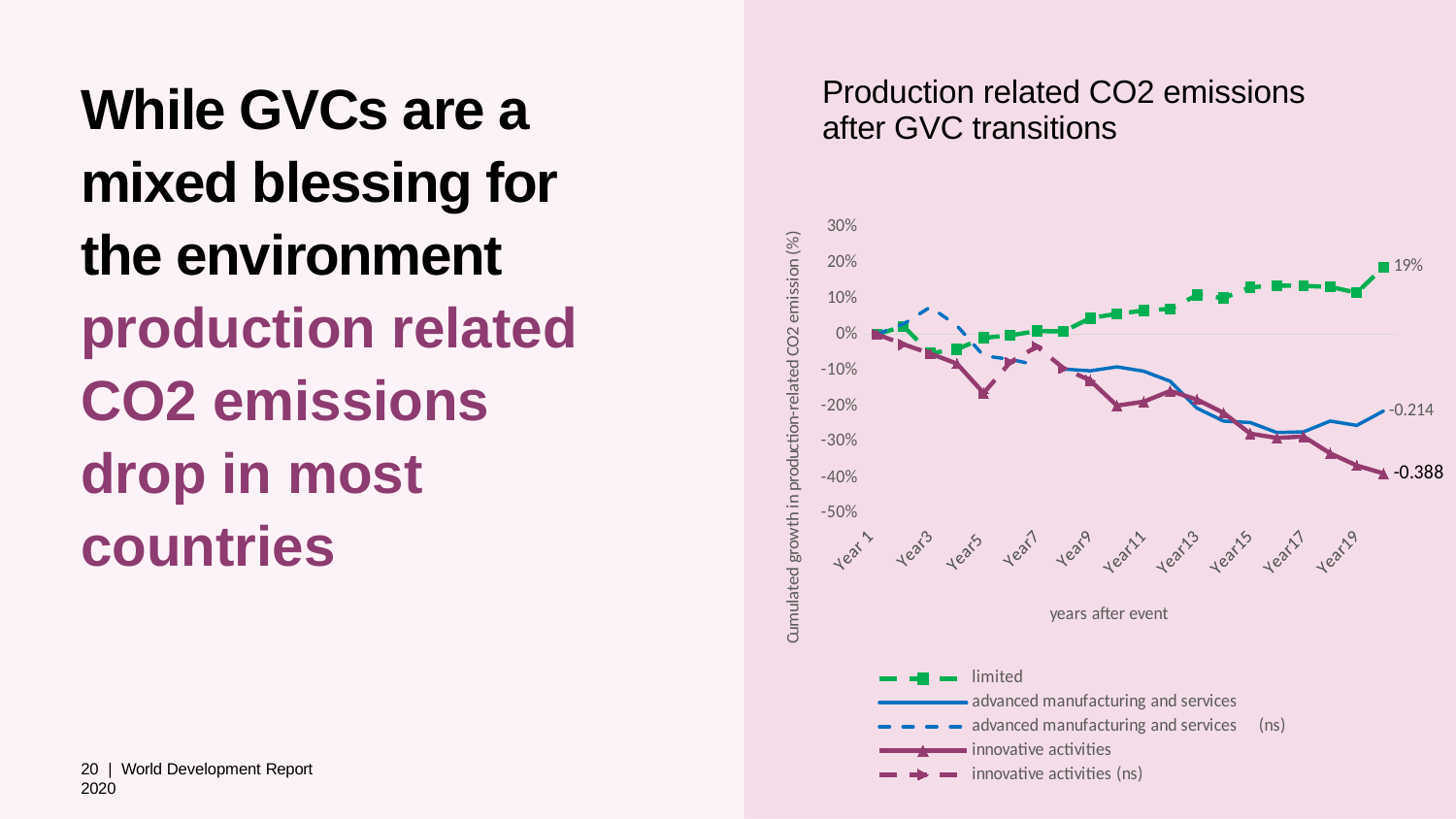

# While GVCs are a mixed blessing for the environment production related CO2 emissions drop in most countries
Production related CO2 emissions after GVC transitions

### Chart

| Category | limited | advanced manufacturing and services | advanced manufacturing and services     (ns) | innovative activities | innovative activities (ns) |
|---|---|---|---|---|---|
| Year 1
 | 0.0 | None | 0.0 | 0.0 | 0.0 |
| Year2 | 0.022 | None | 0.029 | None | -0.028 |
| Year3 | -0.053 | None | 0.076 | -0.054 | -0.054 |
| Year4 | -0.042 | None | 0.024 | -0.082 | None |
| Year5  | -0.01 | None | -0.06 | -0.164 | -0.164 |
| Year6 | -0.003 | None | -0.07 | None | -0.078 |
| Year7 | 0.009 | None | -0.086 | None | -0.034 |
| Year8 | 0.008 | -0.097 | None | None | -0.095 |
| Year9 | 0.045 | -0.102 | None | -0.129 | -0.129 |
| Year10
 | 0.057 | -0.091 | -0.091 | -0.199 | None |
| Year11 | 0.066 | -0.103 | None | -0.188 | None |
| Year12 | 0.071 | -0.131 | None | -0.158 | None |
| Year13 | 0.109 | -0.206 | None | -0.182 | None |
| Year14 | 0.101 | -0.242 | None | -0.219 | None |
| Year15 | 0.131 | -0.246 | None | -0.277 | None |
| Year16 | 0.136 | -0.274 | None | -0.289 | None |
| Year17 | 0.135 | -0.272 | None | -0.285 | None |
| Year18 | 0.132 | -0.242 | None | -0.332 | None |
| Year19 | 0.116 | -0.254 | None | -0.366 | None |
| Year20 | 0.187 | -0.214 | None | -0.388 | None |
20  |  World Development Report 2020